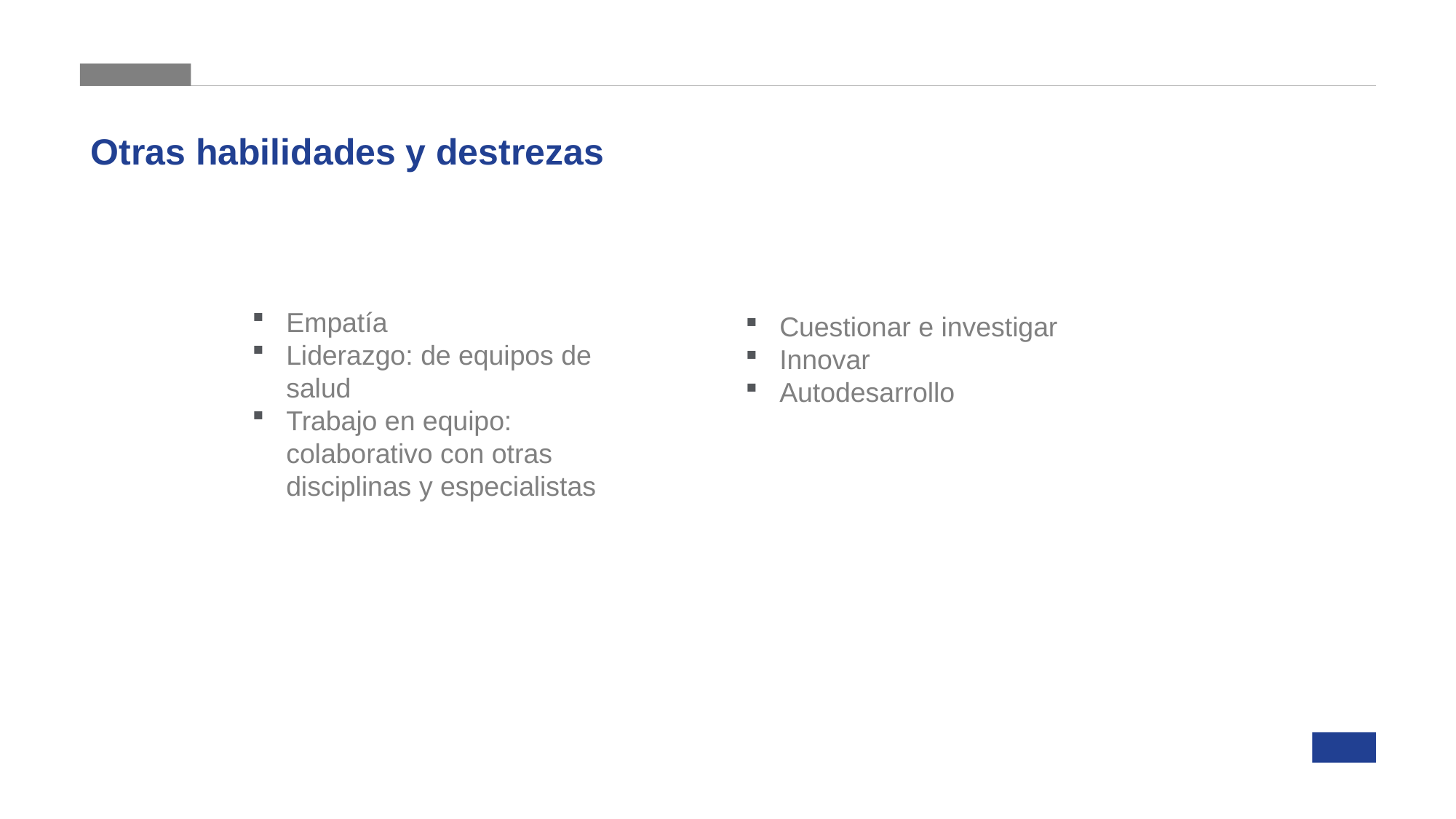

Otras habilidades y destrezas
Estrategia
Empatía
Liderazgo: de equipos de salud
Trabajo en equipo: colaborativo con otras disciplinas y especialistas
Cuestionar e investigar
Innovar
Autodesarrollo